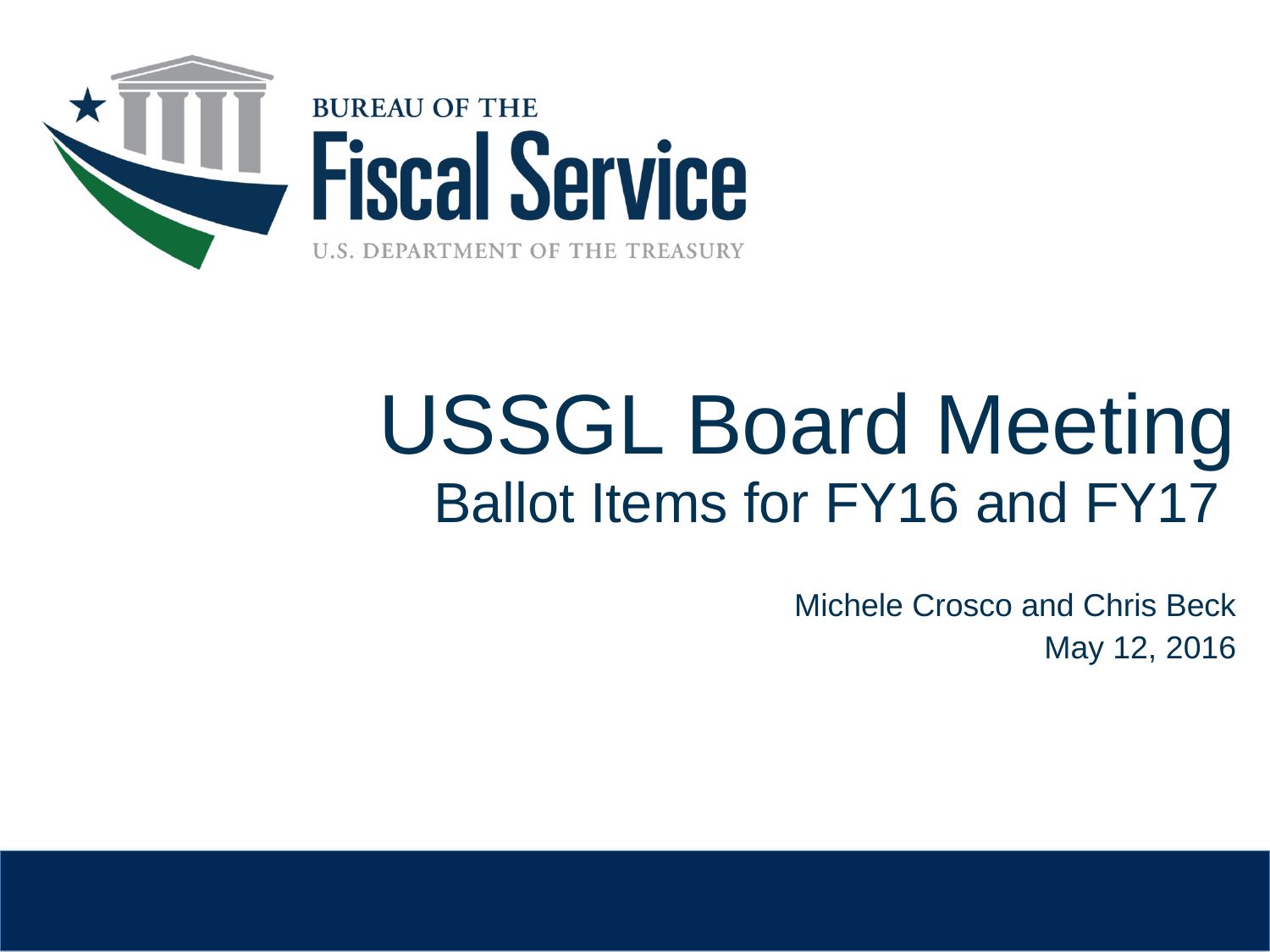

USSGL Board Meeting
Ballot Items for FY16 and FY17
Michele Crosco and Chris Beck
May 12, 2016